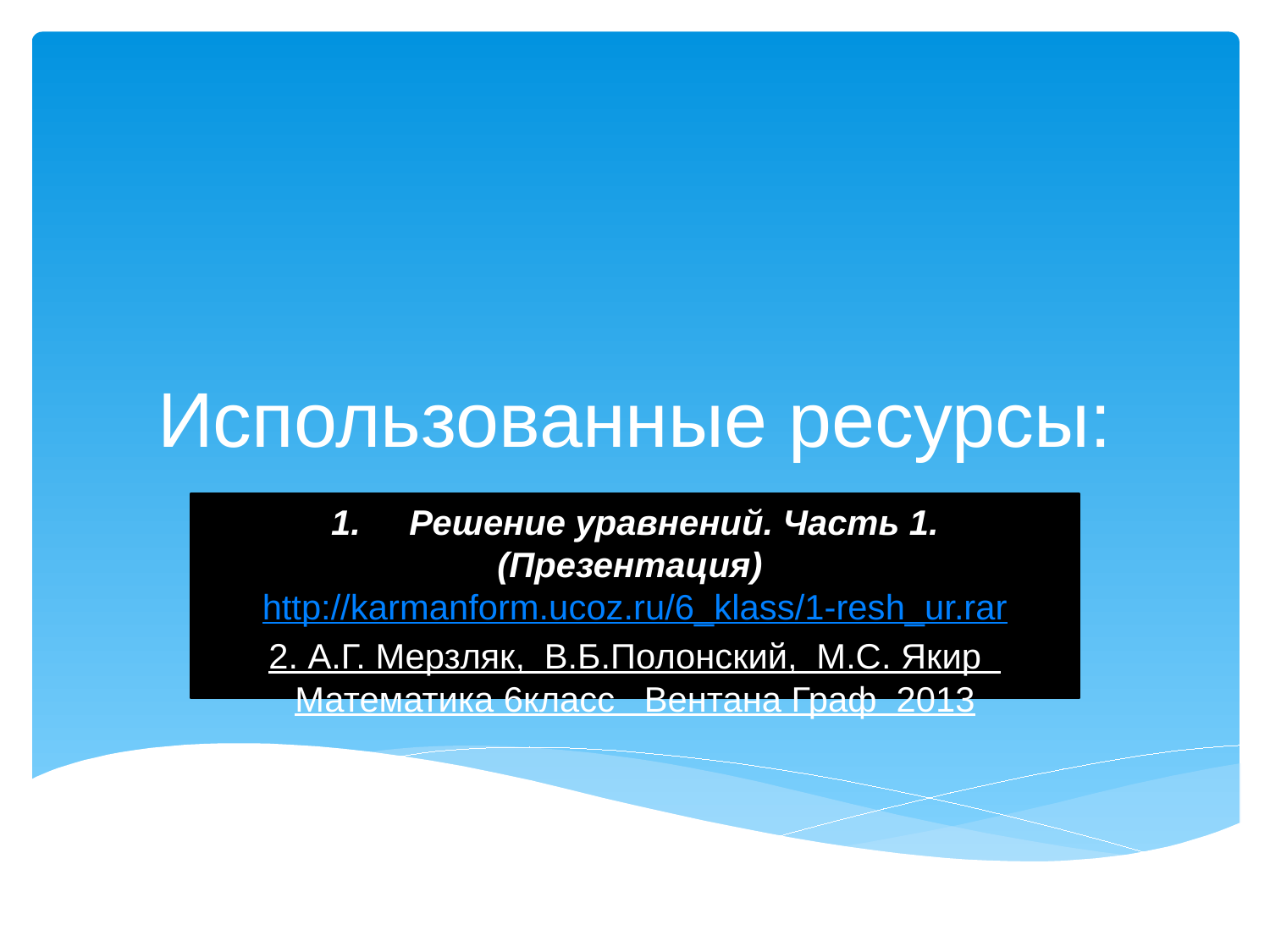

# Использованные ресурсы:
1.     Решение уравнений. Часть 1. (Презентация)
http://karmanform.ucoz.ru/6_klass/1-resh_ur.rar
2. А.Г. Мерзляк,  В.Б.Полонский,  М.С. Якир   Математика 6класс   Вентана Граф  2013